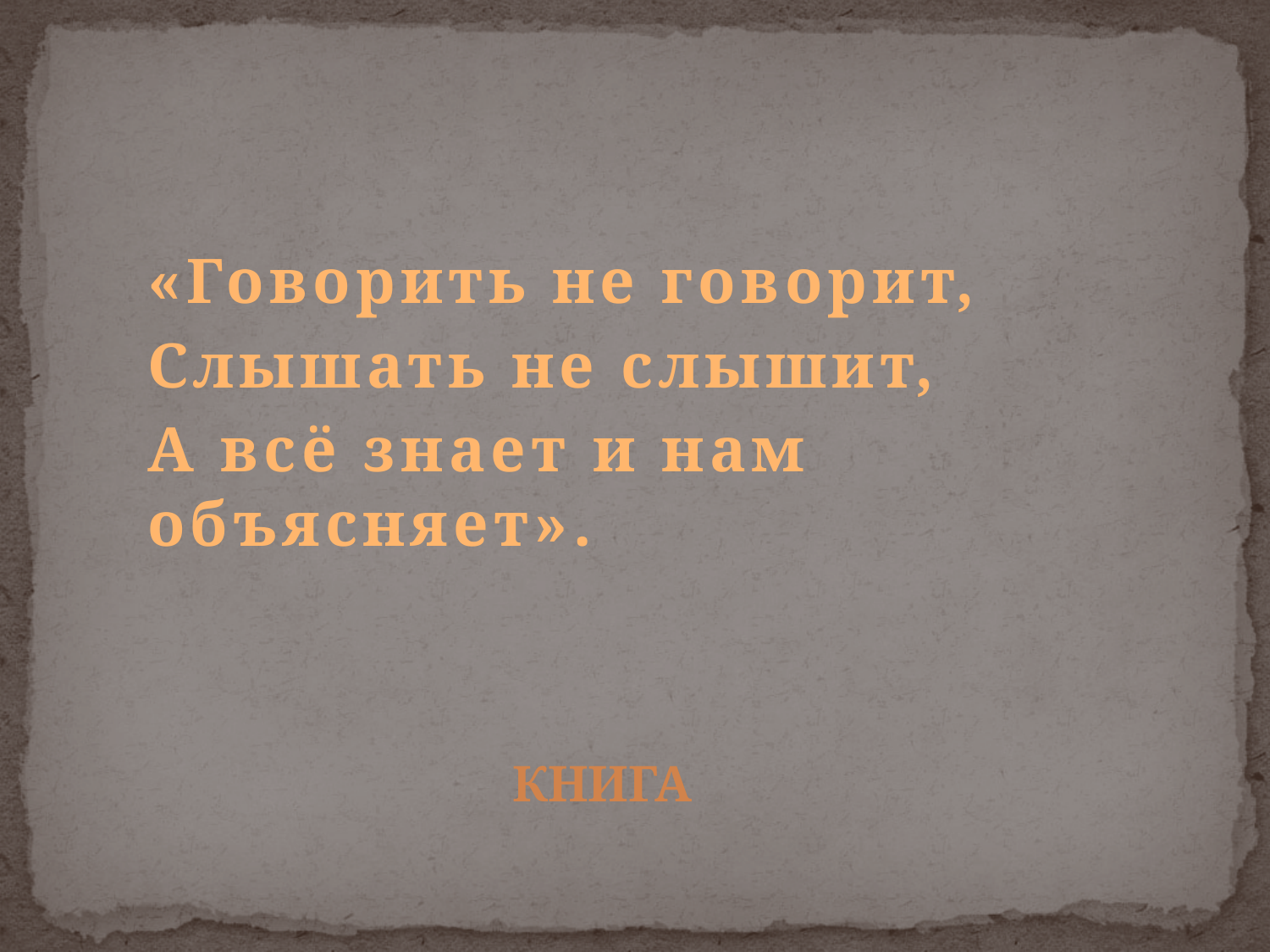

#
«Говорить не говорит,
Слышать не слышит,
А всё знает и нам объясняет».

КНИГА